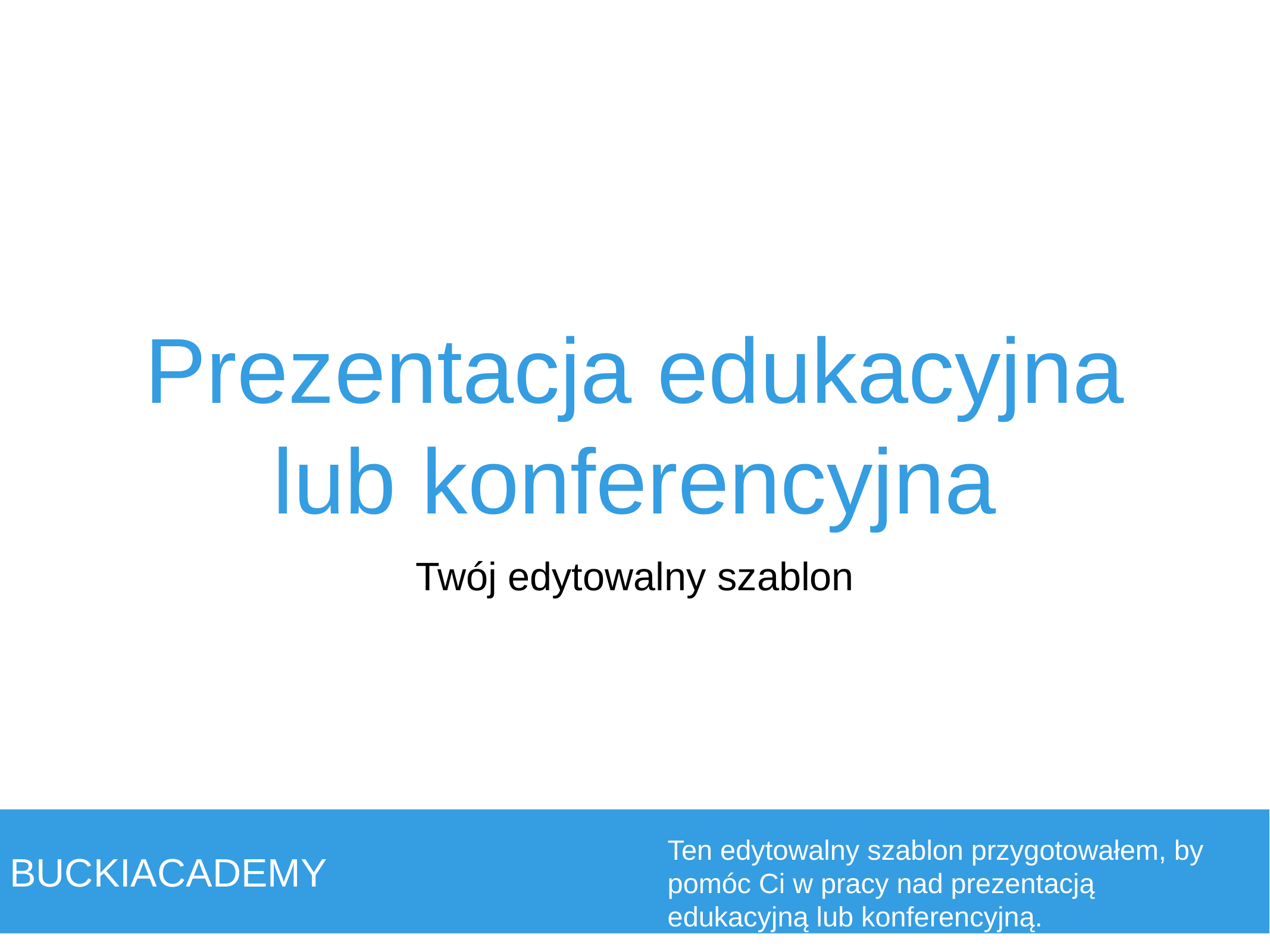

# Prezentacja edukacyjna lub konferencyjna
Twój edytowalny szablon

Ten edytowalny szablon przygotowałem, by pomóc Ci w pracy nad prezentacją edukacyjną lub konferencyjną.
BUCKIACADEMY